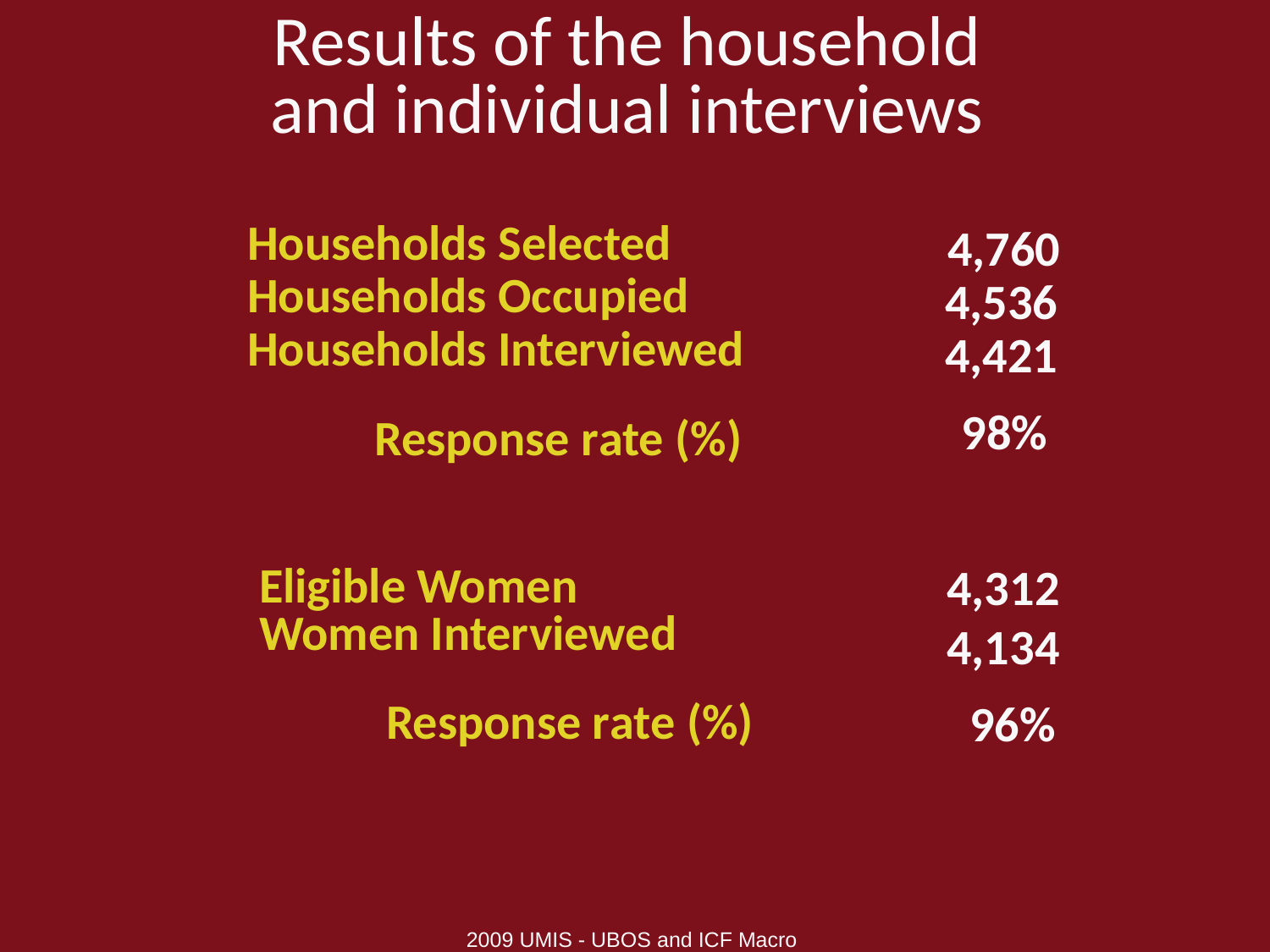

# Results of the household and individual interviews
Households Selected
Households Occupied
Households Interviewed

 	Response rate (%)
 4,760
 4,536
 4,421

  98%

   4,312
   4,134
     96%
Eligible Women
Women Interviewed

  	Response rate (%)
2009 UMIS - UBOS and ICF Macro